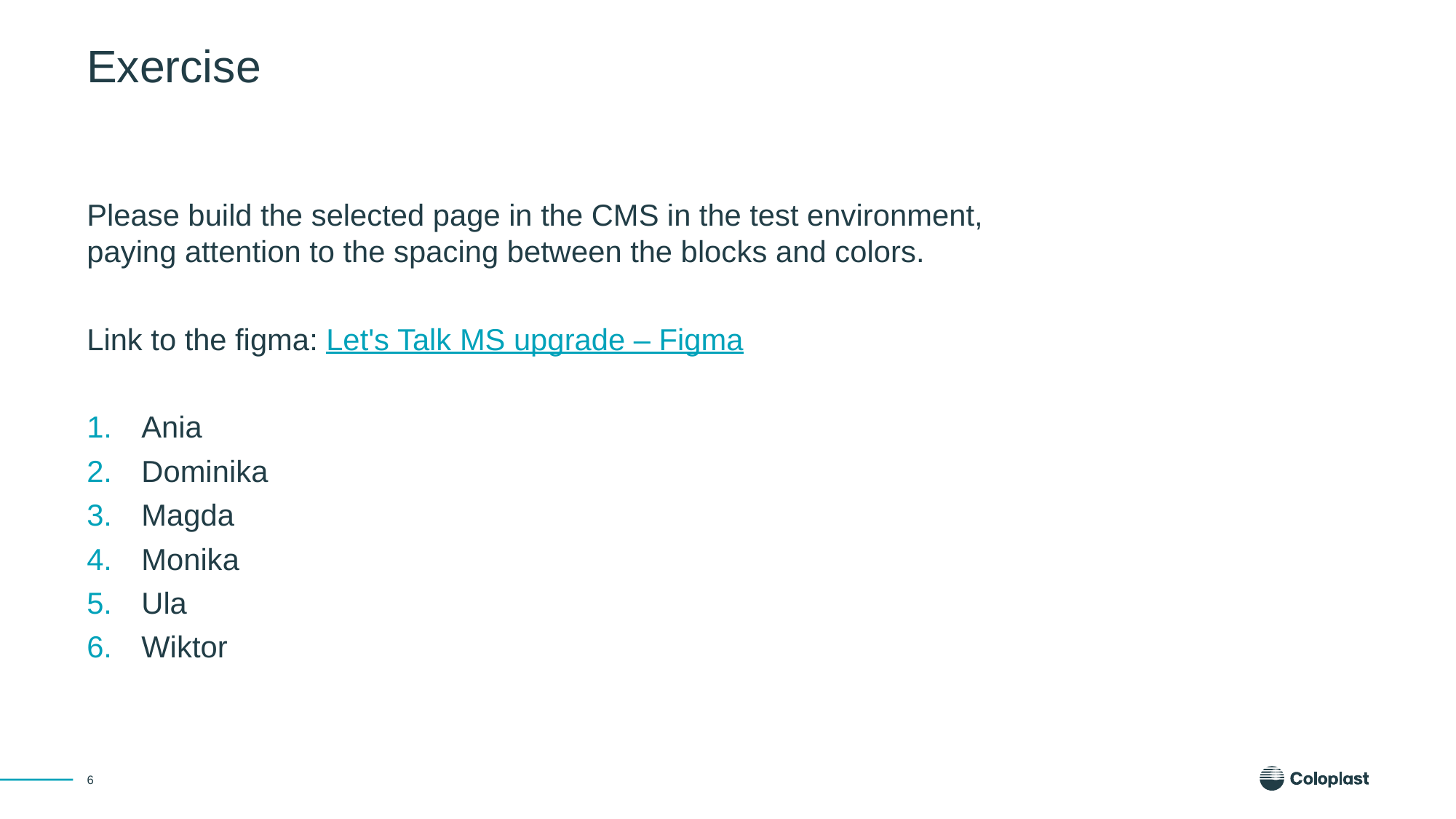

# Exercise
Please build the selected page in the CMS in the test environment, paying attention to the spacing between the blocks and colors.

Link to the figma: Let's Talk MS upgrade – Figma

Ania
Dominika
Magda
Monika
Ula
Wiktor

6